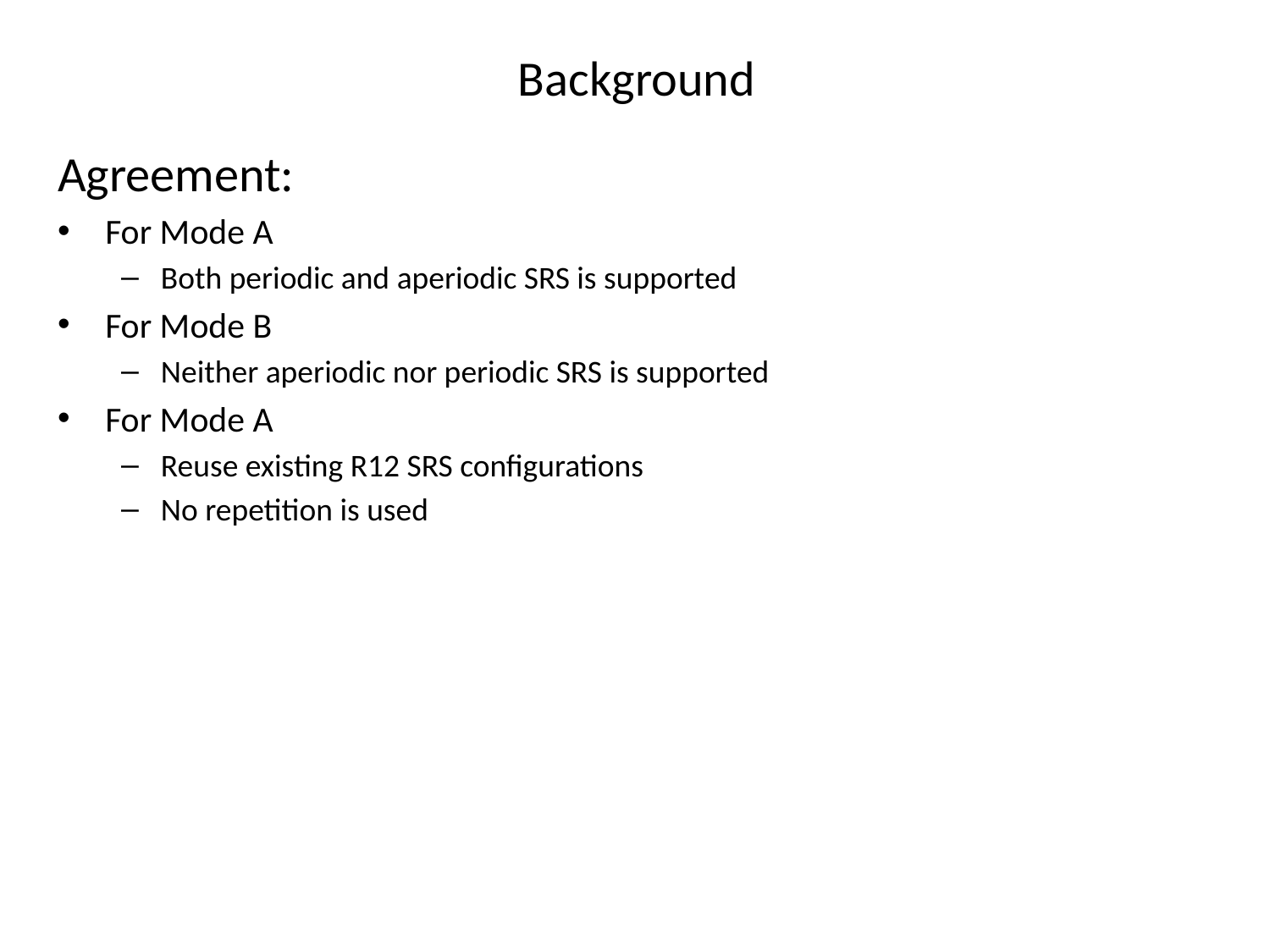

# Background
Agreement:
For Mode A
Both periodic and aperiodic SRS is supported
For Mode B
Neither aperiodic nor periodic SRS is supported
For Mode A
Reuse existing R12 SRS configurations
No repetition is used